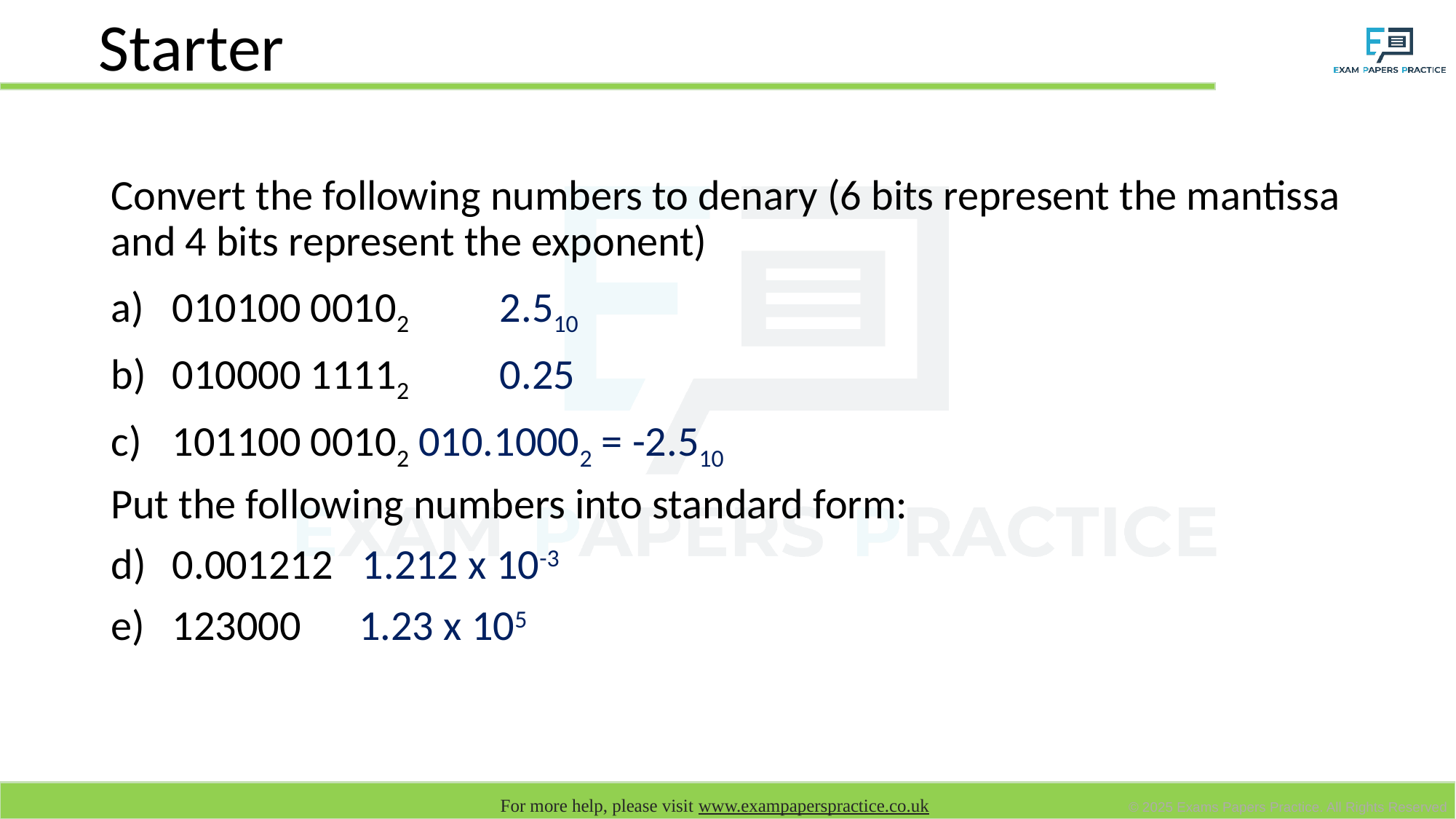

# Starter
Convert the following numbers to denary (6 bits represent the mantissa and 4 bits represent the exponent)
010100 00102	2.510
010000 11112	0.25
101100 00102 010.10002 = -2.510
Put the following numbers into standard form:
0.001212   1.212 x 10-3
123000      1.23 x 105